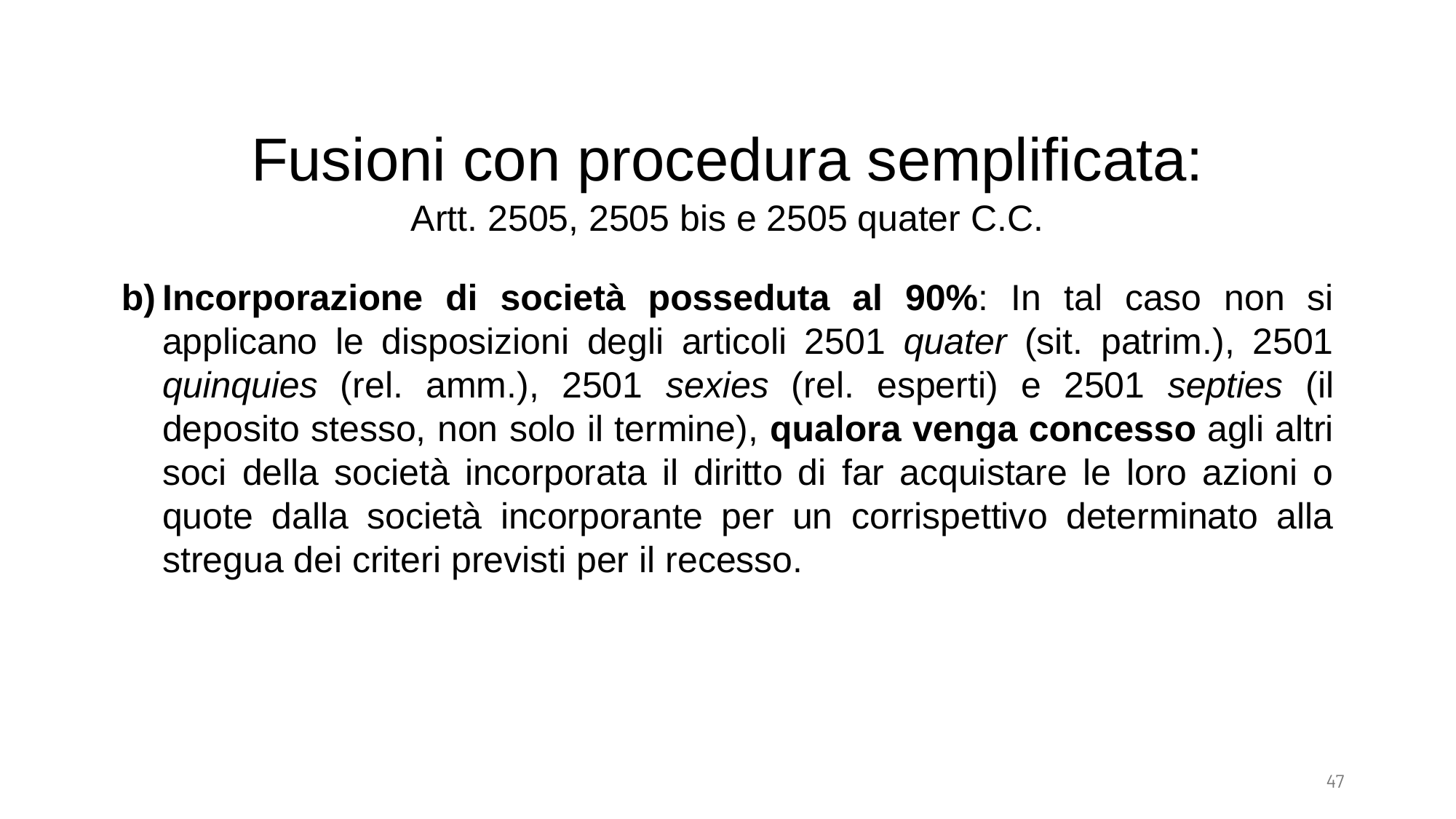

Fusioni con procedura semplificata:
Artt. 2505, 2505 bis e 2505 quater C.C.
Incorporazione di società posseduta al 90%: In tal caso non si applicano le disposizioni degli articoli 2501 quater (sit. patrim.), 2501 quinquies (rel. amm.), 2501 sexies (rel. esperti) e 2501 septies (il deposito stesso, non solo il termine), qualora venga concesso agli altri soci della società incorporata il diritto di far acquistare le loro azioni o quote dalla società incorporante per un corrispettivo determinato alla stregua dei criteri previsti per il recesso.

47